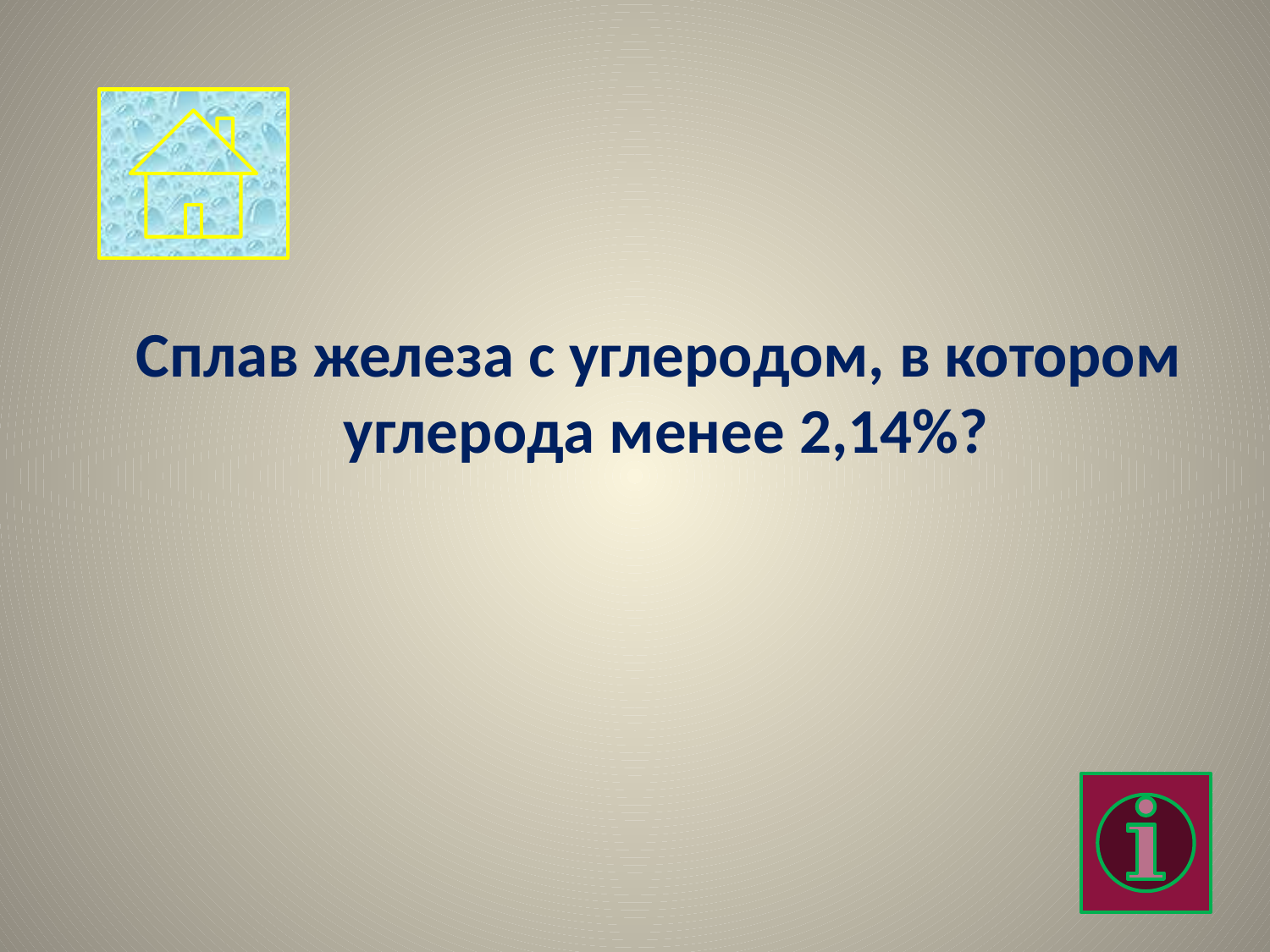

Сплав железа с углеродом, в котором
углерода менее 2,14%?